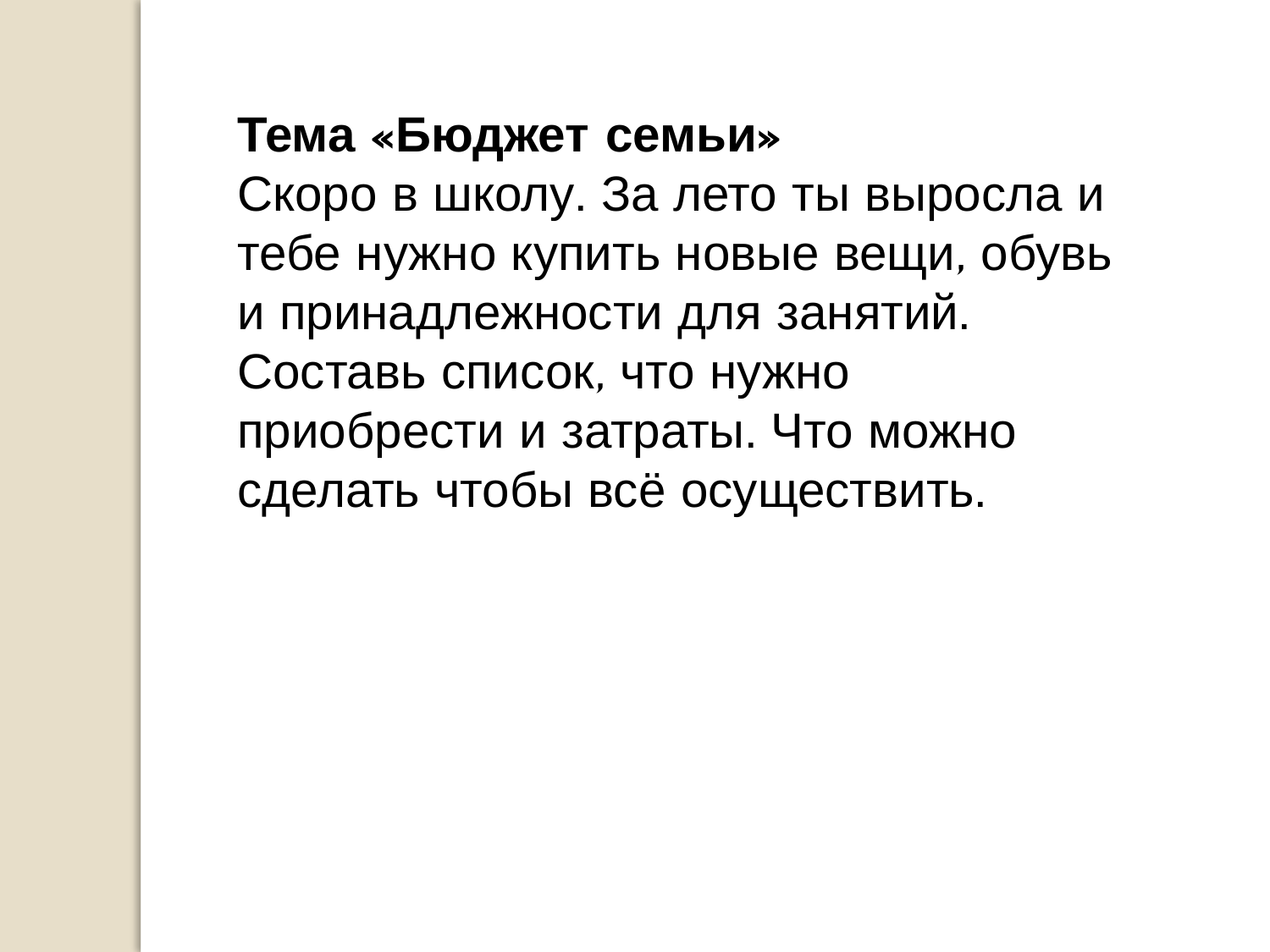

Тема «Бюджет семьи»
Скоро в школу. За лето ты выросла и тебе нужно купить новые вещи, обувь и принадлежности для занятий. Составь список, что нужно приобрести и затраты. Что можно сделать чтобы всё осуществить.